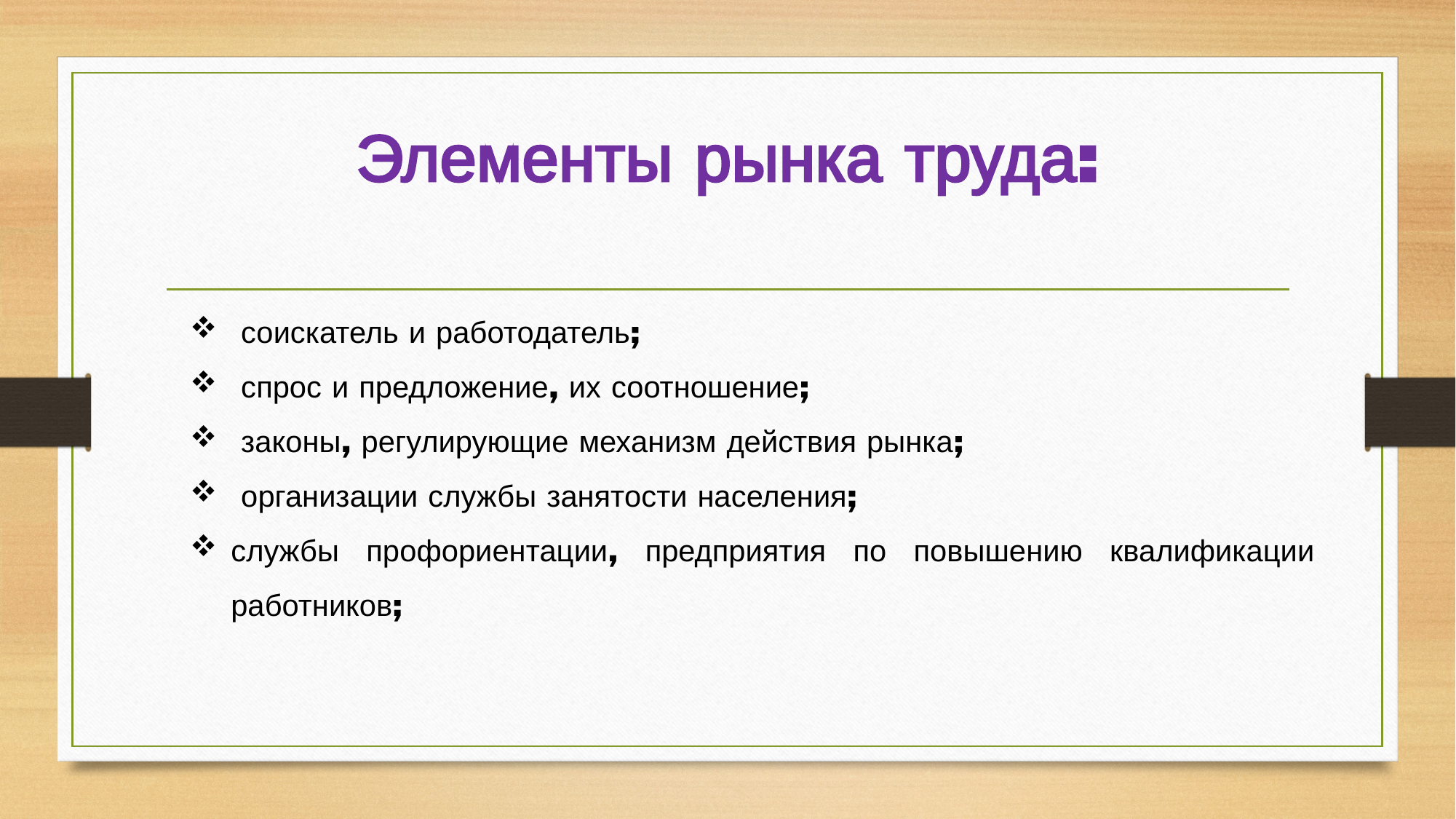

# Элементы рынка труда:
 соискатель и работодатель;
 спрос и предложение, их соотношение;
 законы, регулирующие механизм действия рынка;
 организации службы занятости населения;
службы профориентации, предприятия по повышению квалификации работников;